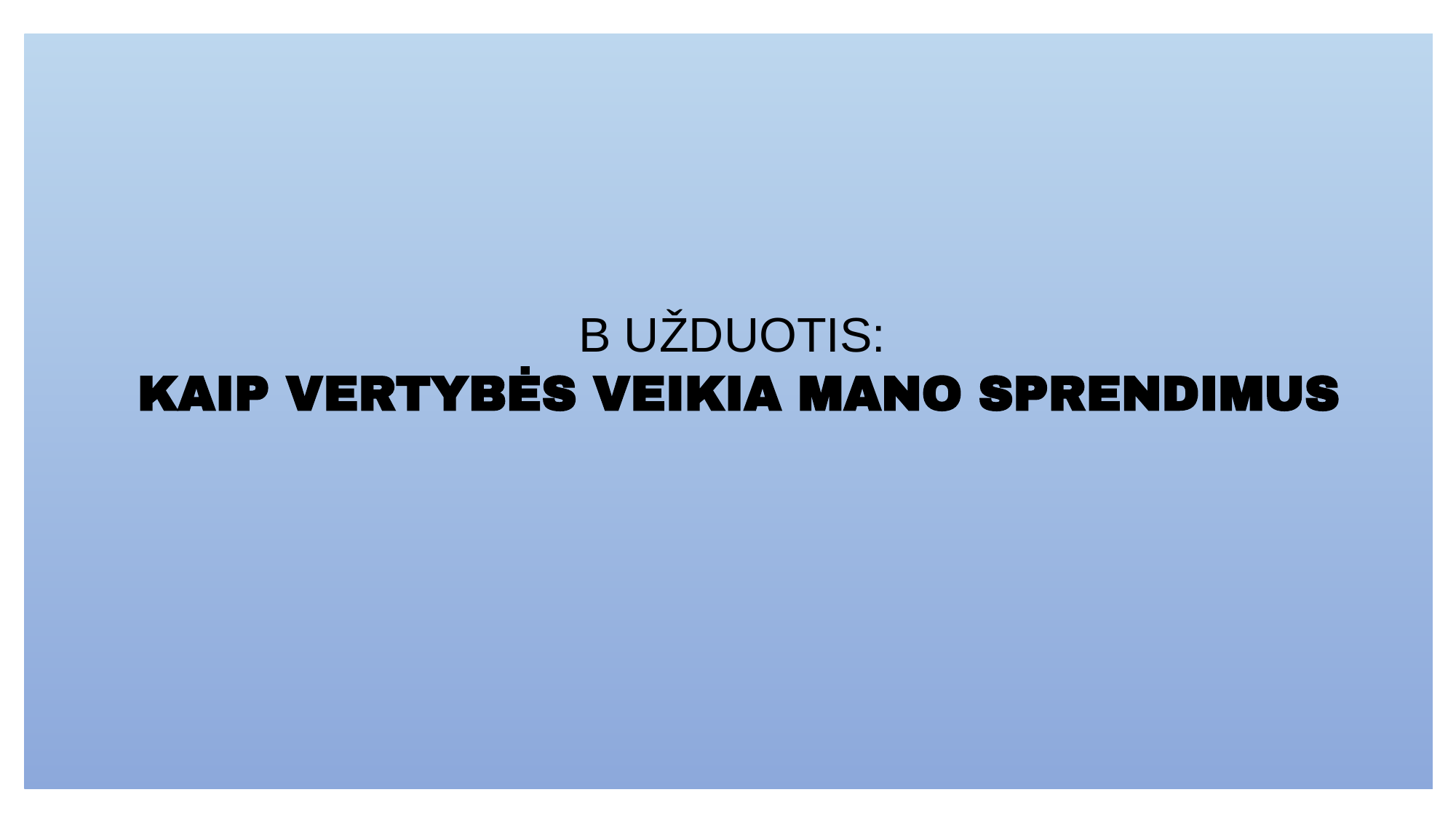

B užduotis:
Kaip vertybės veikia mano sprendimus